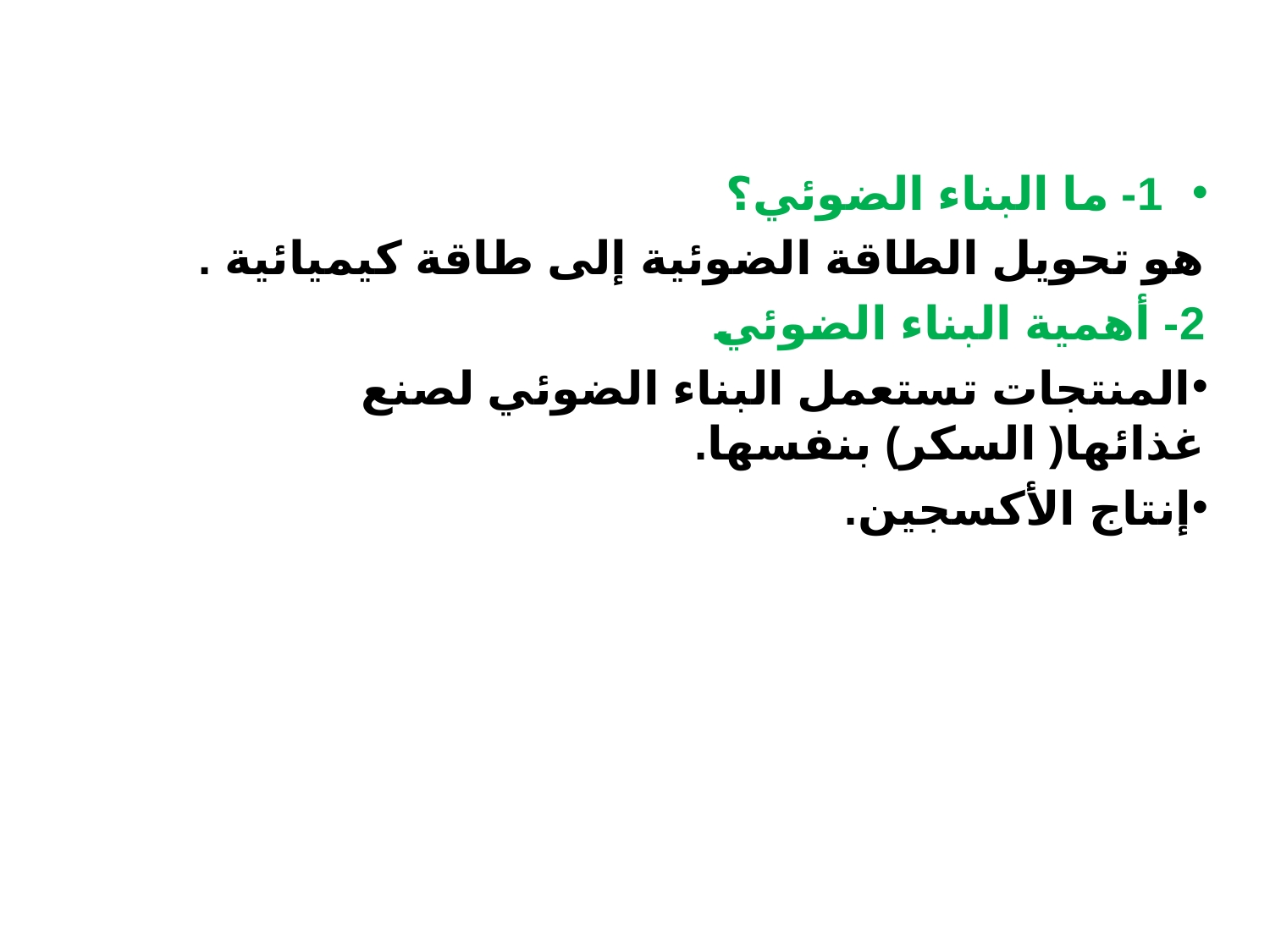

1- ما البناء الضوئي؟
هو تحويل الطاقة الضوئية إلى طاقة كيميائية .
2- أهمية البناء الضوئي
المنتجات تستعمل البناء الضوئي لصنع غذائها( السكر) بنفسها.
إنتاج الأكسجين.